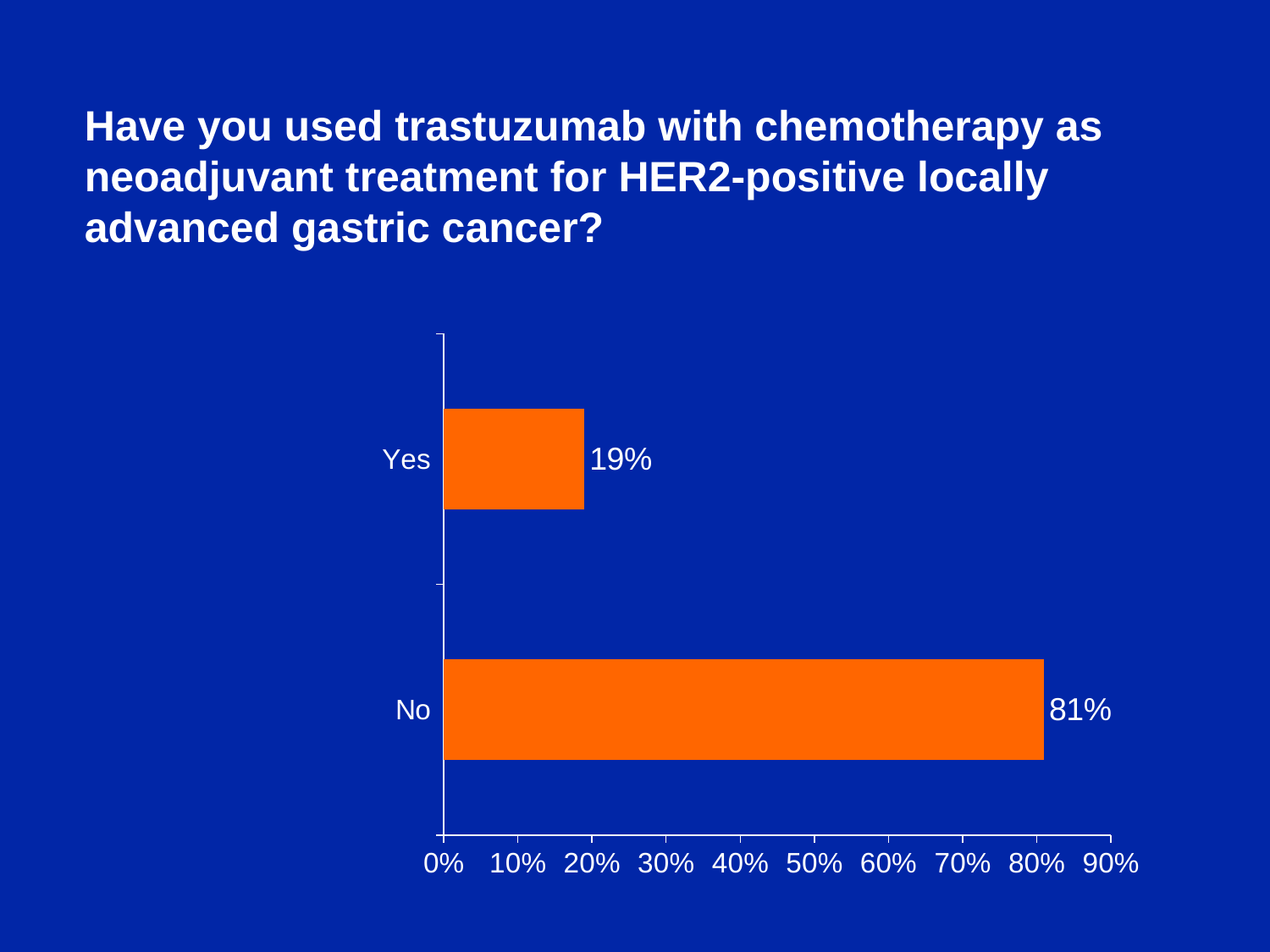

Have you used trastuzumab with chemotherapy as neoadjuvant treatment for HER2-positive locally advanced gastric cancer?

### Chart

| Category | Series 1 |
|---|---|
| No | 0.81 |
| Yes | 0.19 |